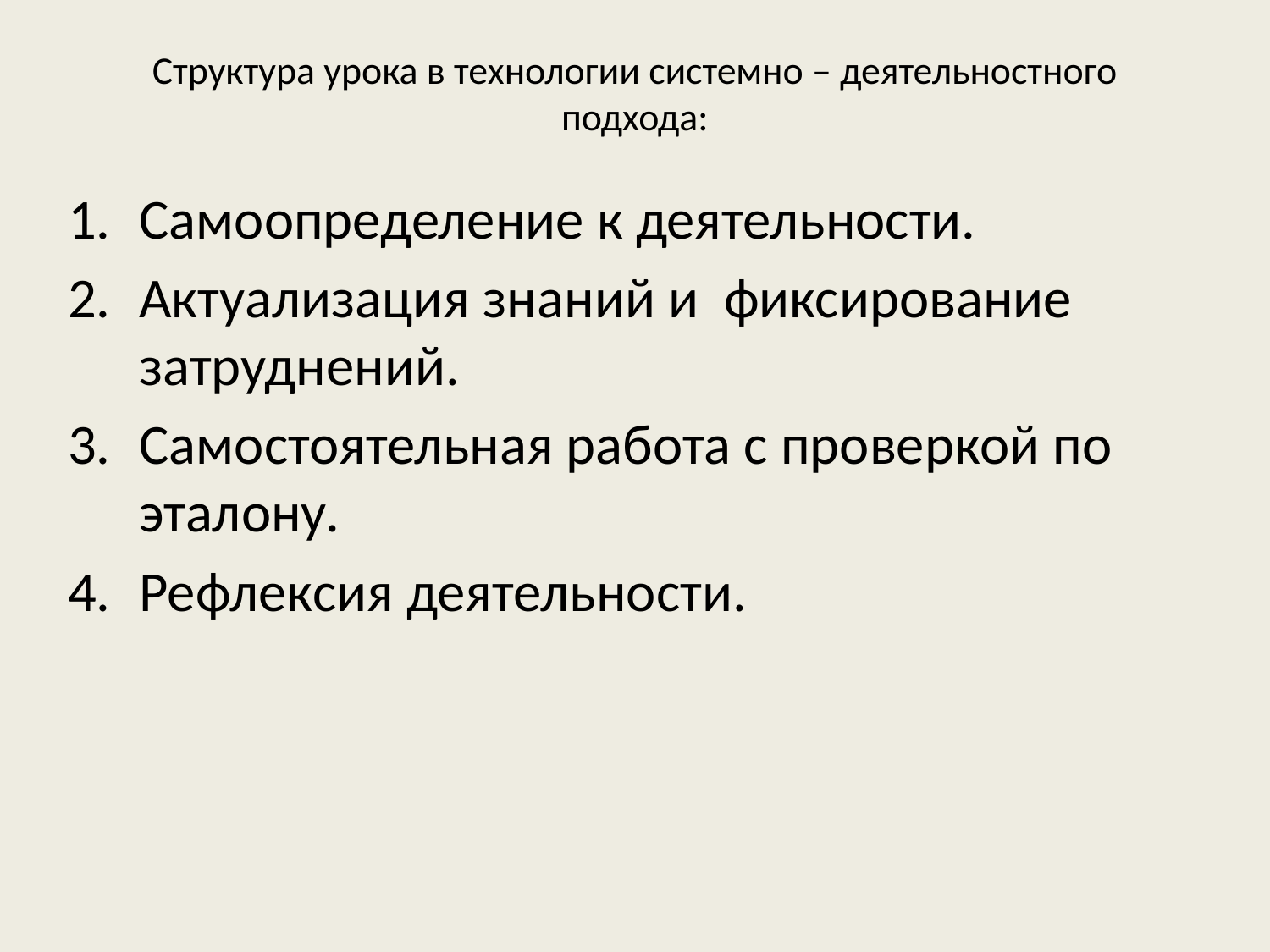

# Структура урока в технологии системно – деятельностного подхода:
Самоопределение к деятельности.
Актуализация знаний и  фиксирование затруднений.
Самостоятельная работа с проверкой по эталону.
Рефлексия деятельности.